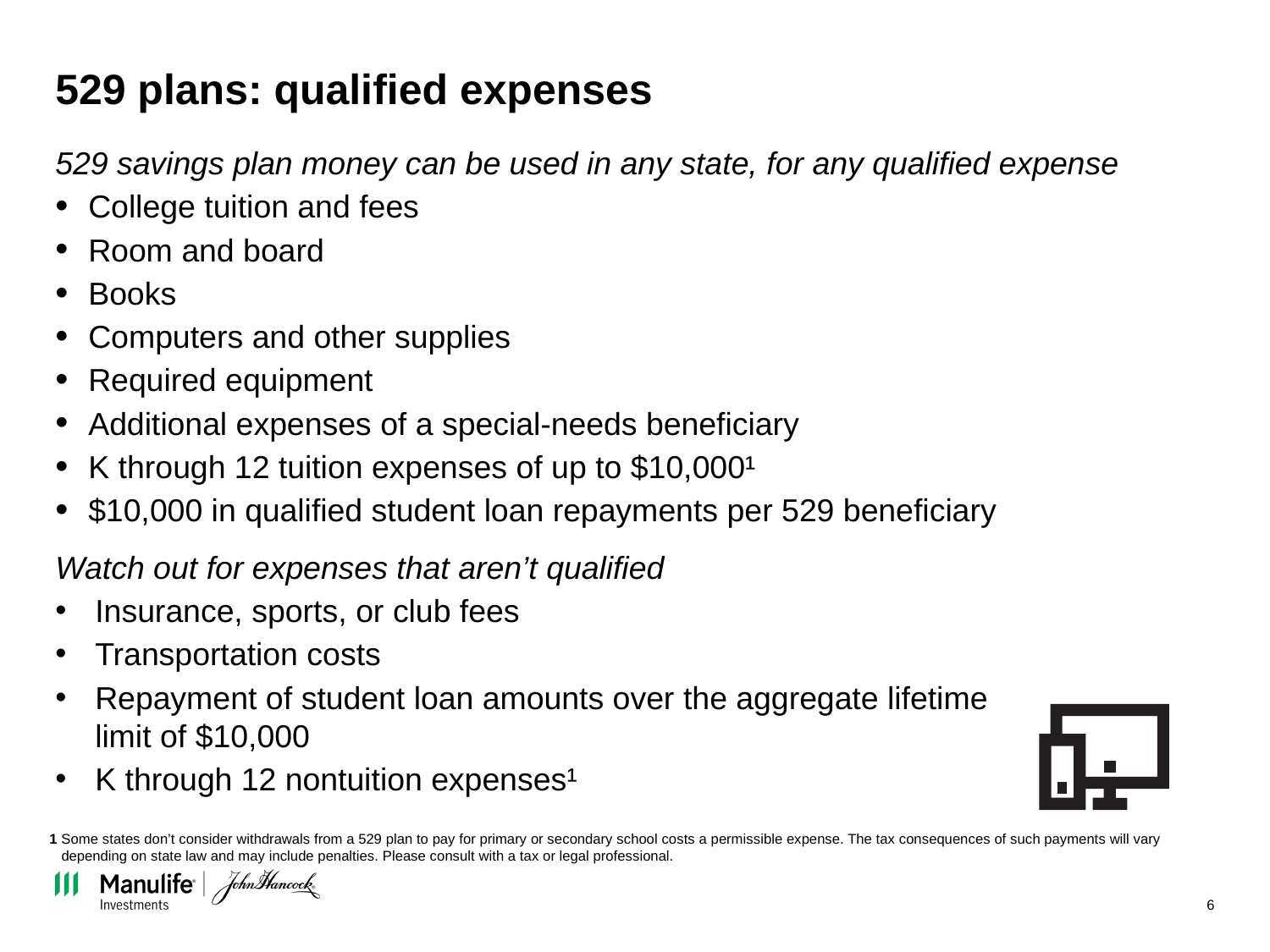

# 529 plans: qualified expenses
529 savings plan money can be used in any state, for any qualified expense
College tuition and fees
Room and board
Books
Computers and other supplies
Required equipment
Additional expenses of a special-needs beneficiary
K through 12 tuition expenses of up to $10,000¹
$10,000 in qualified student loan repayments per 529 beneficiary

Watch out for expenses that aren’t qualified
Insurance, sports, or club fees
Transportation costs
Repayment of student loan amounts over the aggregate lifetime limit of $10,000
K through 12 nontuition expenses¹

1 Some states don’t consider withdrawals from a 529 plan to pay for primary or secondary school costs a permissible expense. The tax consequences of such payments will vary depending on state law and may include penalties. Please consult with a tax or legal professional.
6
THIS MATERIAL IS FOR INSTITUTIONAL/BROKER-DEALER USE ONLY. NOT FOR DISTRIBUTION OR USE WITH THE PUBLIC.